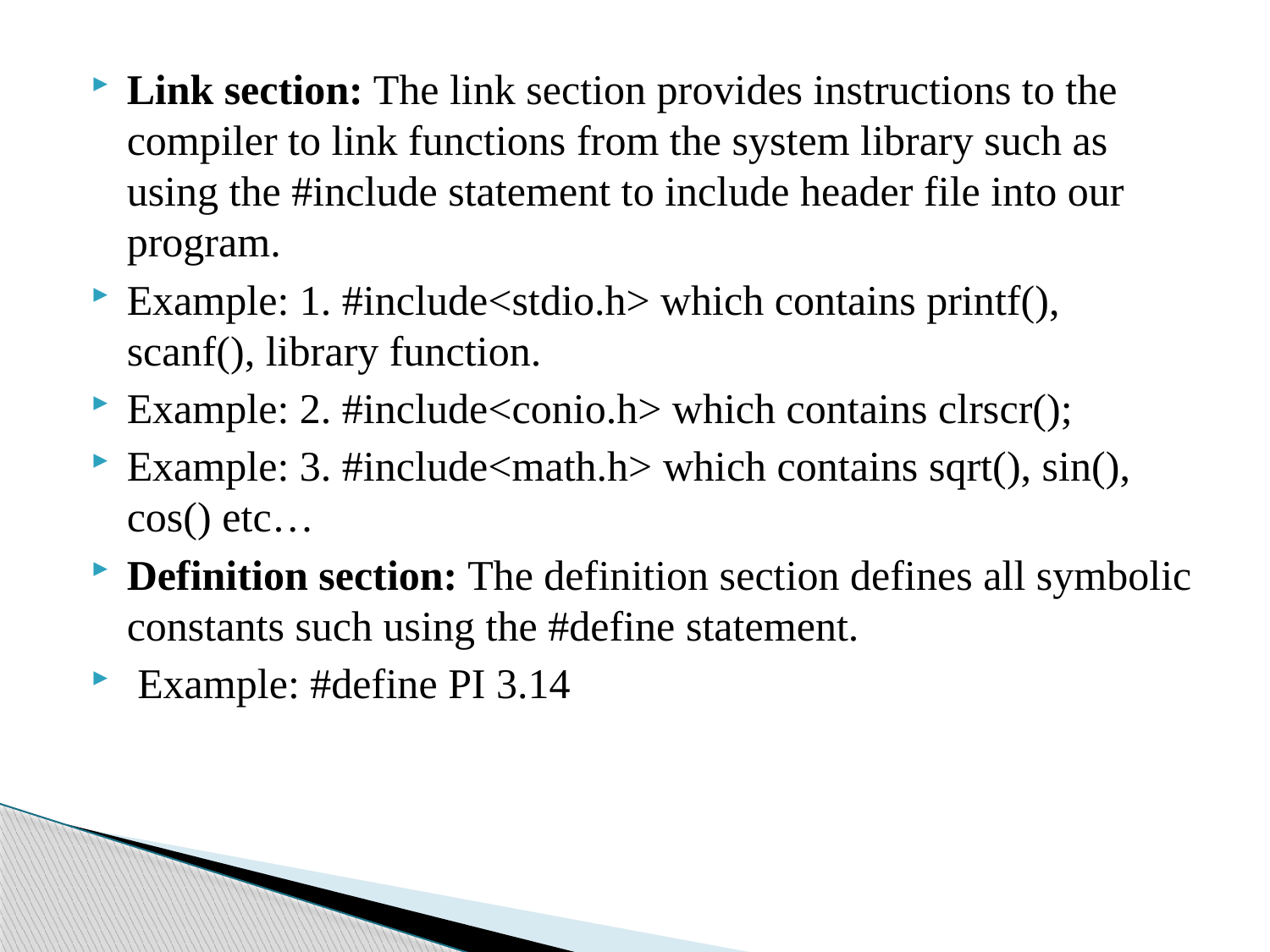

Link section: The link section provides instructions to the compiler to link functions from the system library such as using the #include statement to include header file into our program.
Example: 1. #include<stdio.h> which contains printf(), scanf(), library function.
Example: 2. #include<conio.h> which contains clrscr();
Example: 3. #include<math.h> which contains sqrt(), sin(), cos() etc…
Definition section: The definition section defines all symbolic constants such using the #define statement.
 Example: #define PI 3.14